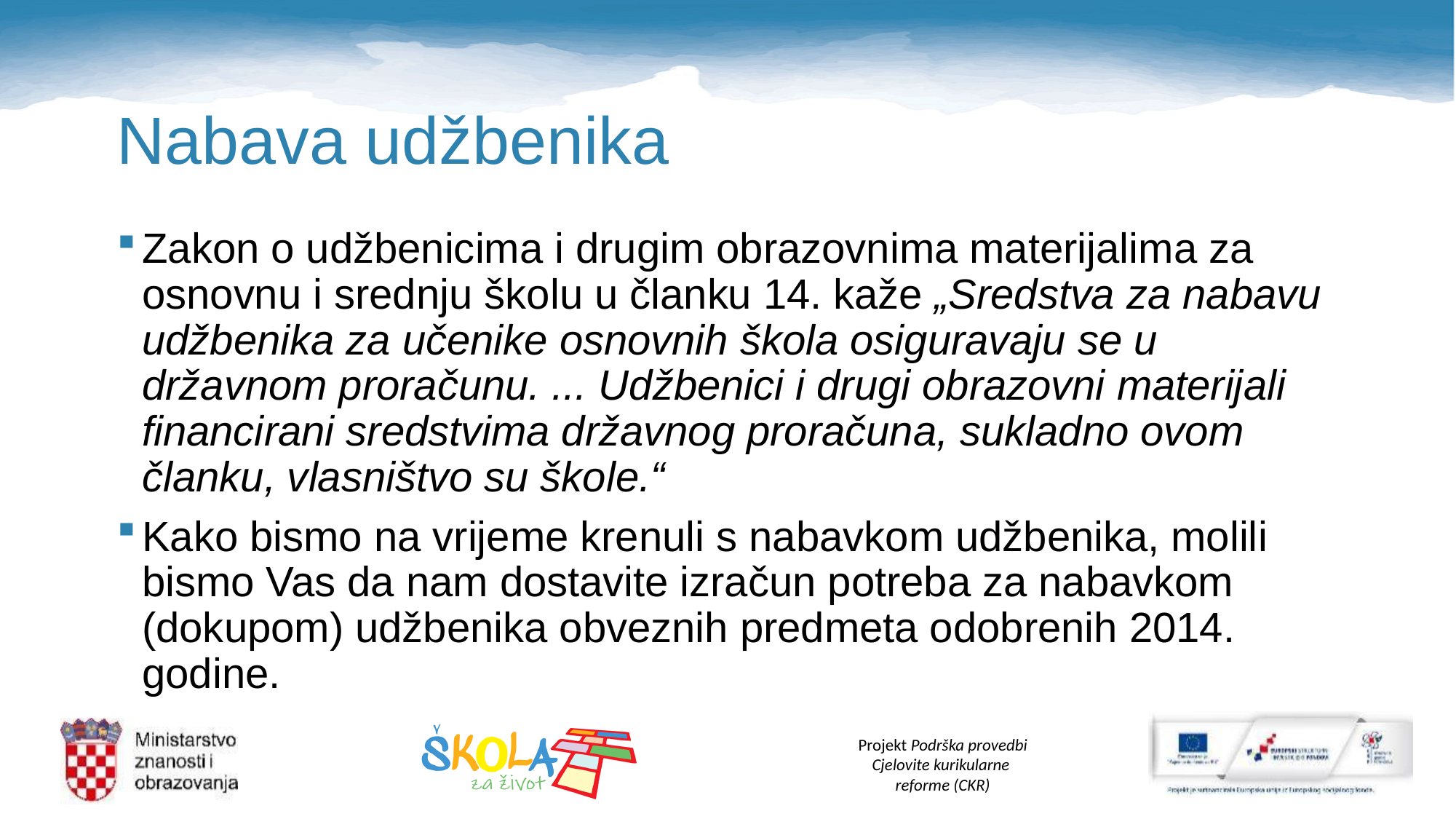

# Nabava udžbenika
Zakon o udžbenicima i drugim obrazovnima materijalima za osnovnu i srednju školu u članku 14. kaže „Sredstva za nabavu udžbenika za učenike osnovnih škola osiguravaju se u državnom proračunu. ... Udžbenici i drugi obrazovni materijali financirani sredstvima državnog proračuna, sukladno ovom članku, vlasništvo su škole.“
Kako bismo na vrijeme krenuli s nabavkom udžbenika, molili bismo Vas da nam dostavite izračun potreba za nabavkom (dokupom) udžbenika obveznih predmeta odobrenih 2014. godine.